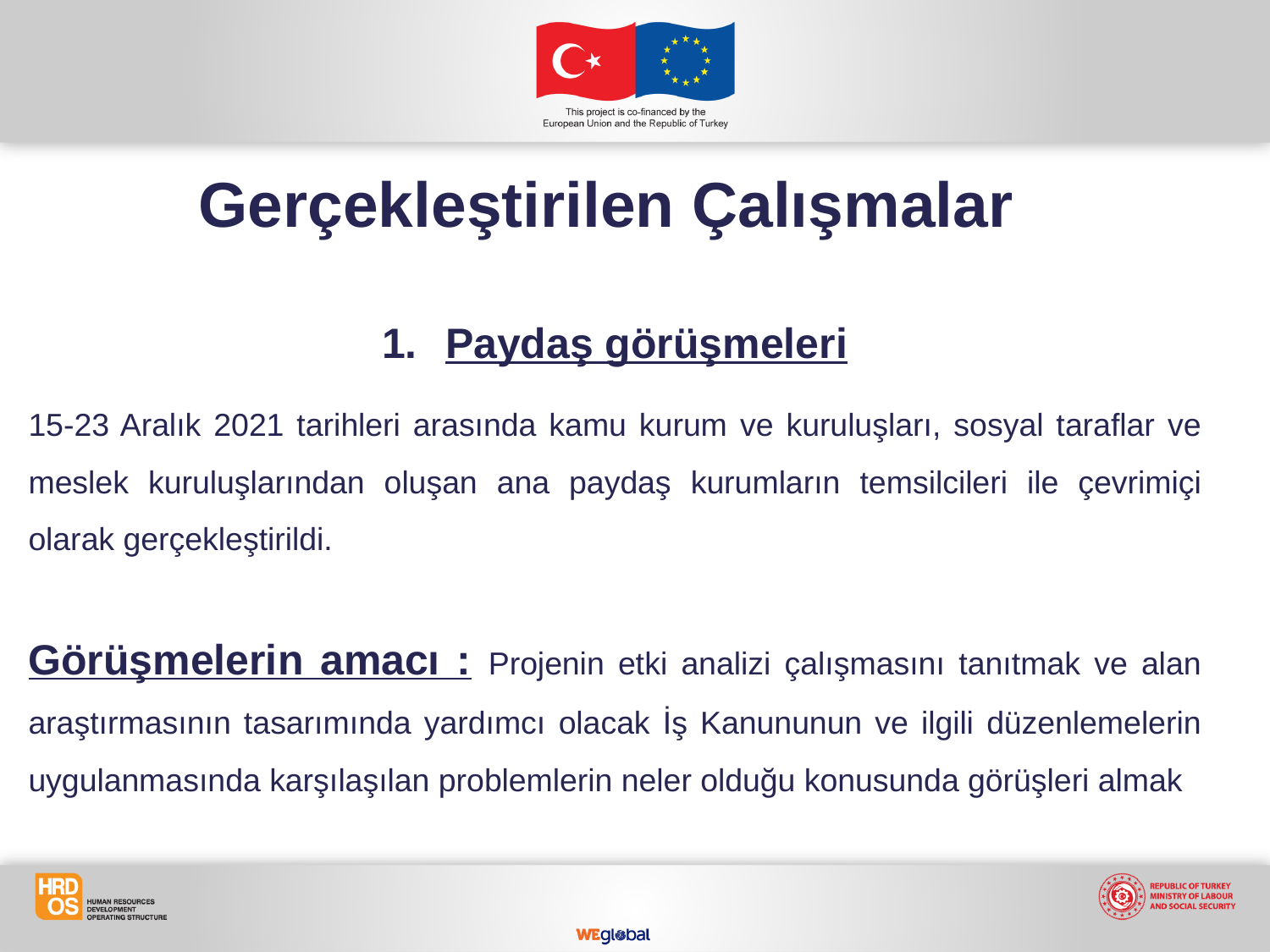

Gerçekleştirilen Çalışmalar

Paydaş görüşmeleri
15-23 Aralık 2021 tarihleri arasında kamu kurum ve kuruluşları, sosyal taraflar ve meslek kuruluşlarından oluşan ana paydaş kurumların temsilcileri ile çevrimiçi olarak gerçekleştirildi.

Görüşmelerin amacı : Projenin etki analizi çalışmasını tanıtmak ve alan araştırmasının tasarımında yardımcı olacak İş Kanununun ve ilgili düzenlemelerin uygulanmasında karşılaşılan problemlerin neler olduğu konusunda görüşleri almak